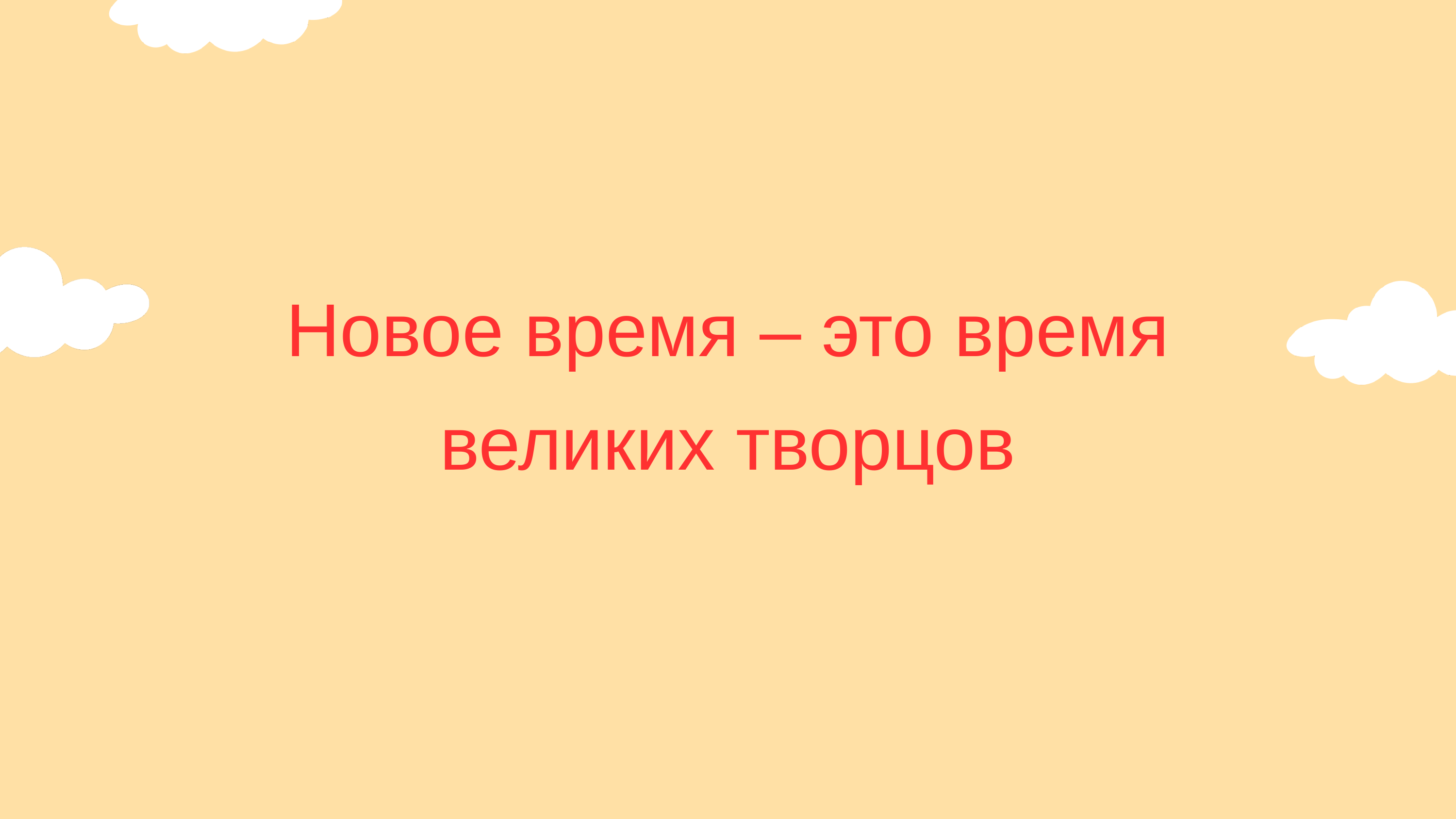

Новое время – это время
великих творцов